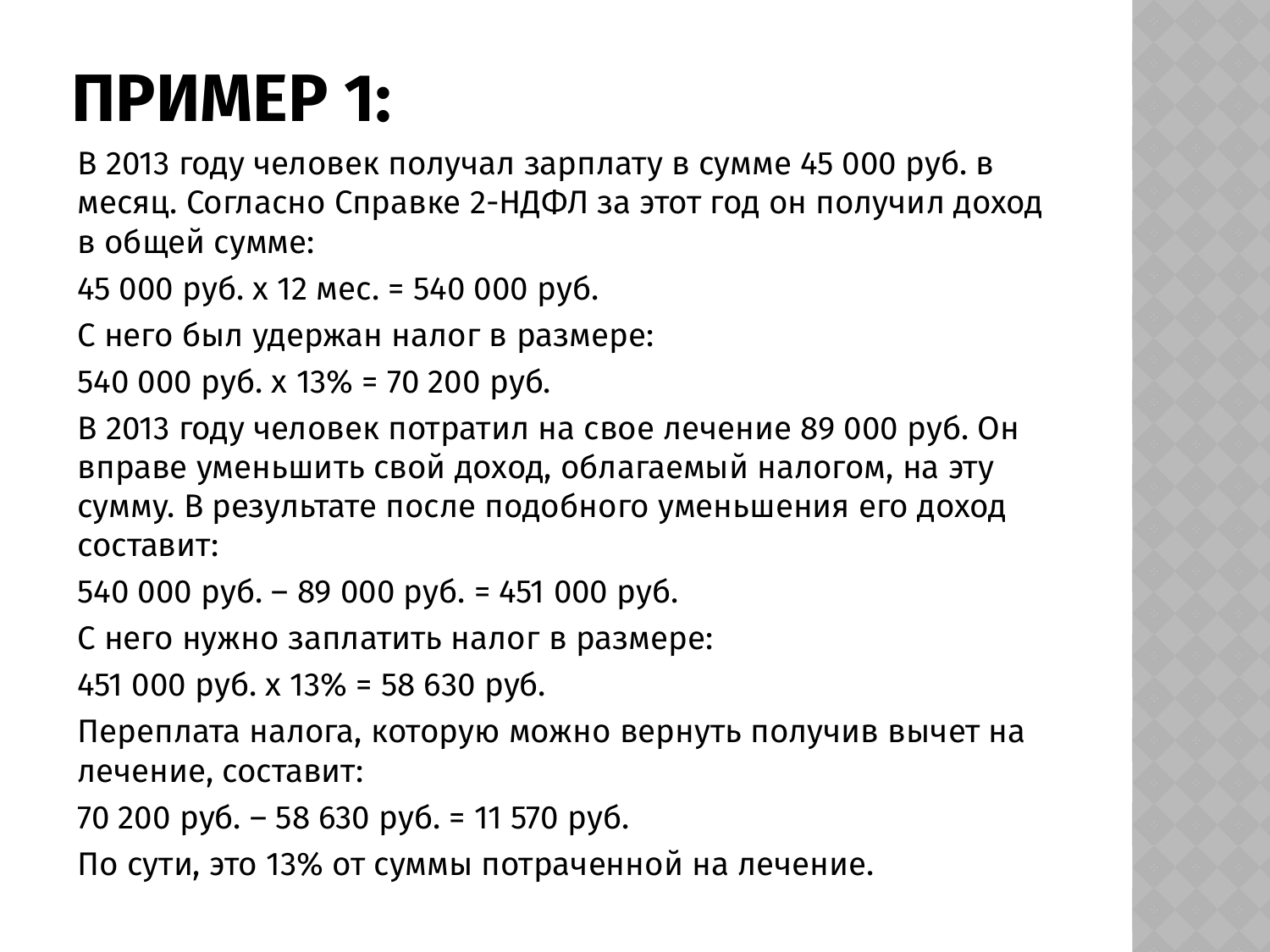

# ПРИМЕР 1:
В 2013 году человек получал зарплату в сумме 45 000 руб. в месяц. Согласно Справке 2-НДФЛ за этот год он получил доход в общей сумме:
45 000 руб. х 12 мес. = 540 000 руб.
С него был удержан налог в размере:
540 000 руб. х 13% = 70 200 руб.
В 2013 году человек потратил на свое лечение 89 000 руб. Он вправе уменьшить свой доход, облагаемый налогом, на эту сумму. В результате после подобного уменьшения его доход составит:
540 000 руб. – 89 000 руб. = 451 000 руб.
С него нужно заплатить налог в размере:
451 000 руб. х 13% = 58 630 руб.
Переплата налога, которую можно вернуть получив вычет на лечение, составит:
70 200 руб. – 58 630 руб. = 11 570 руб.
По сути, это 13% от суммы потраченной на лечение.